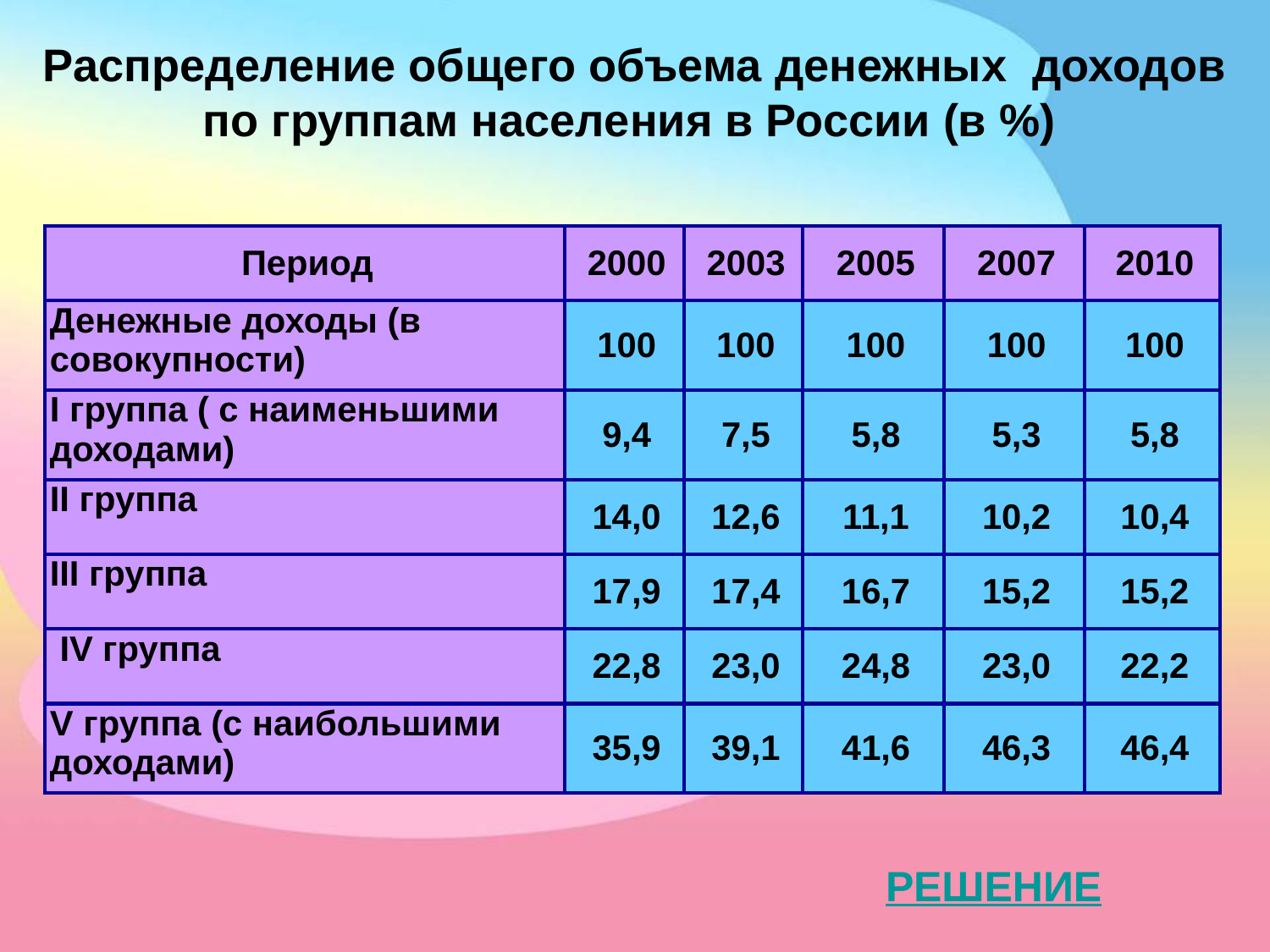

Распределение общего объема денежных  доходов
по группам населения в России (в %)
| Период | 2000 | 2003 | 2005 | 2007 | 2010 |
| --- | --- | --- | --- | --- | --- |
| Денежные доходы (в совокупности) | 100 | 100 | 100 | 100 | 100 |
| I группа ( с наименьшими доходами) | 9,4 | 7,5 | 5,8 | 5,3 | 5,8 |
| II группа | 14,0 | 12,6 | 11,1 | 10,2 | 10,4 |
| III группа | 17,9 | 17,4 | 16,7 | 15,2 | 15,2 |
| IV группа | 22,8 | 23,0 | 24,8 | 23,0 | 22,2 |
| V группа (с наибольшими доходами) | 35,9 | 39,1 | 41,6 | 46,3 | 46,4 |
РЕШЕНИЕ